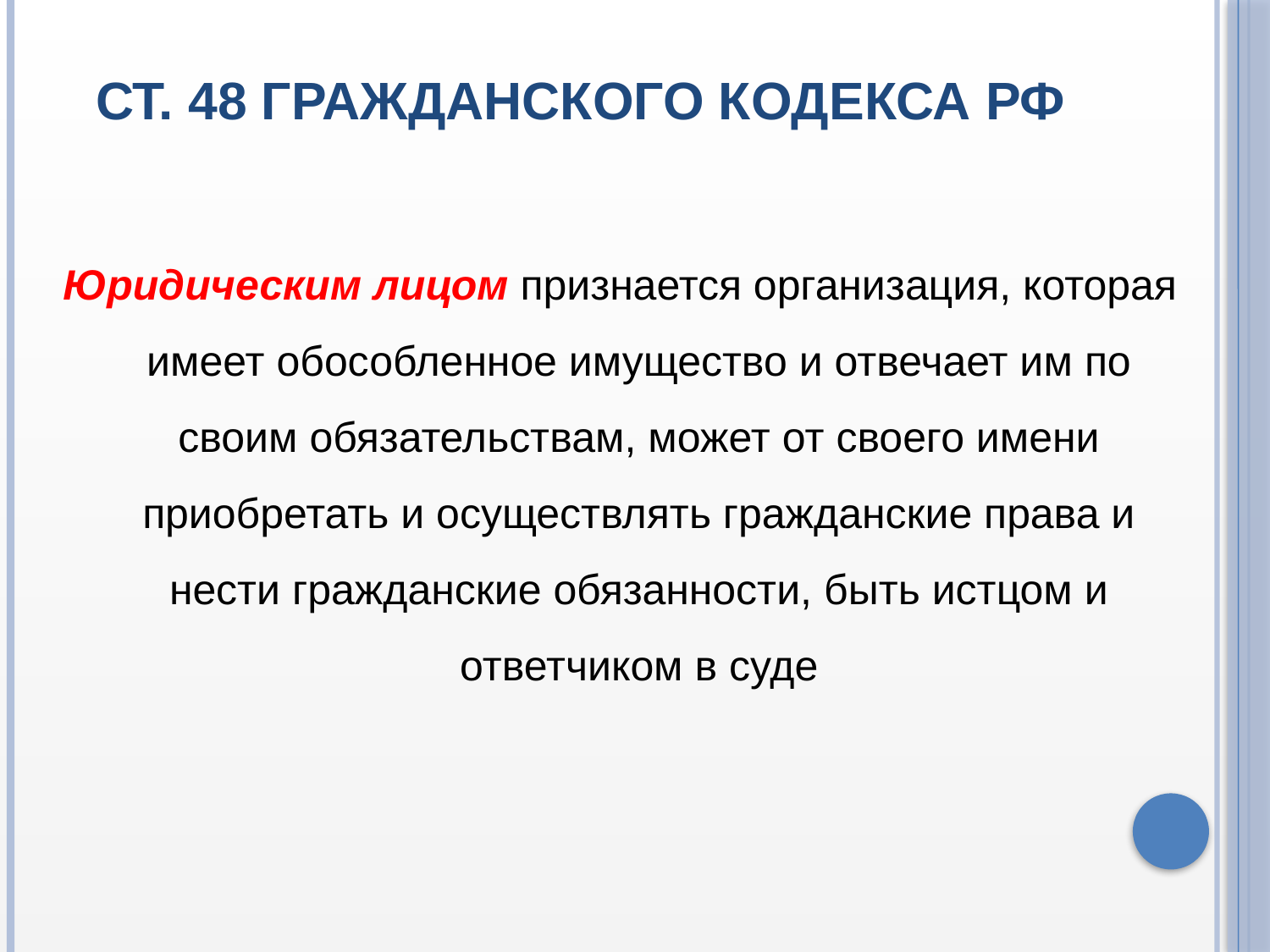

# Ст. 48 Гражданского кодекса РФ
Юридическим лицом признается организация, которая имеет обособленное имущество и отвечает им по своим обязательствам, может от своего имени приобретать и осуществлять гражданские права и нести гражданские обязанности, быть истцом и ответчиком в суде